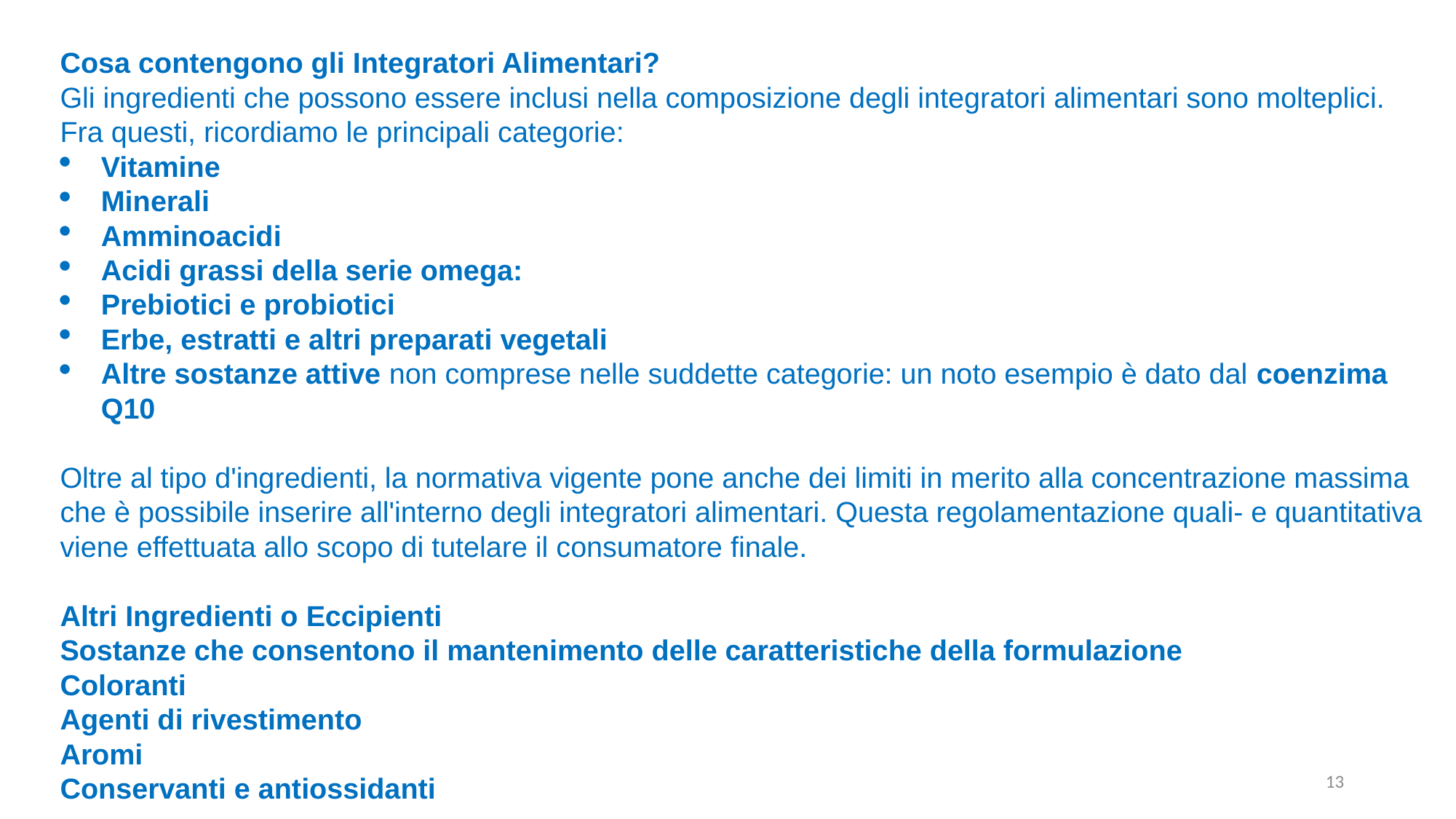

Cosa contengono gli Integratori Alimentari?
Gli ingredienti che possono essere inclusi nella composizione degli integratori alimentari sono molteplici.
Fra questi, ricordiamo le principali categorie:
Vitamine
Minerali
Amminoacidi
Acidi grassi della serie omega:
Prebiotici e probiotici
Erbe, estratti e altri preparati vegetali
Altre sostanze attive non comprese nelle suddette categorie: un noto esempio è dato dal coenzima Q10

Oltre al tipo d'ingredienti, la normativa vigente pone anche dei limiti in merito alla concentrazione massima che è possibile inserire all'interno degli integratori alimentari. Questa regolamentazione quali- e quantitativa viene effettuata allo scopo di tutelare il consumatore finale.

Altri Ingredienti o Eccipienti
Sostanze che consentono il mantenimento delle caratteristiche della formulazione
Coloranti
Agenti di rivestimento
Aromi
Conservanti e antiossidanti
13